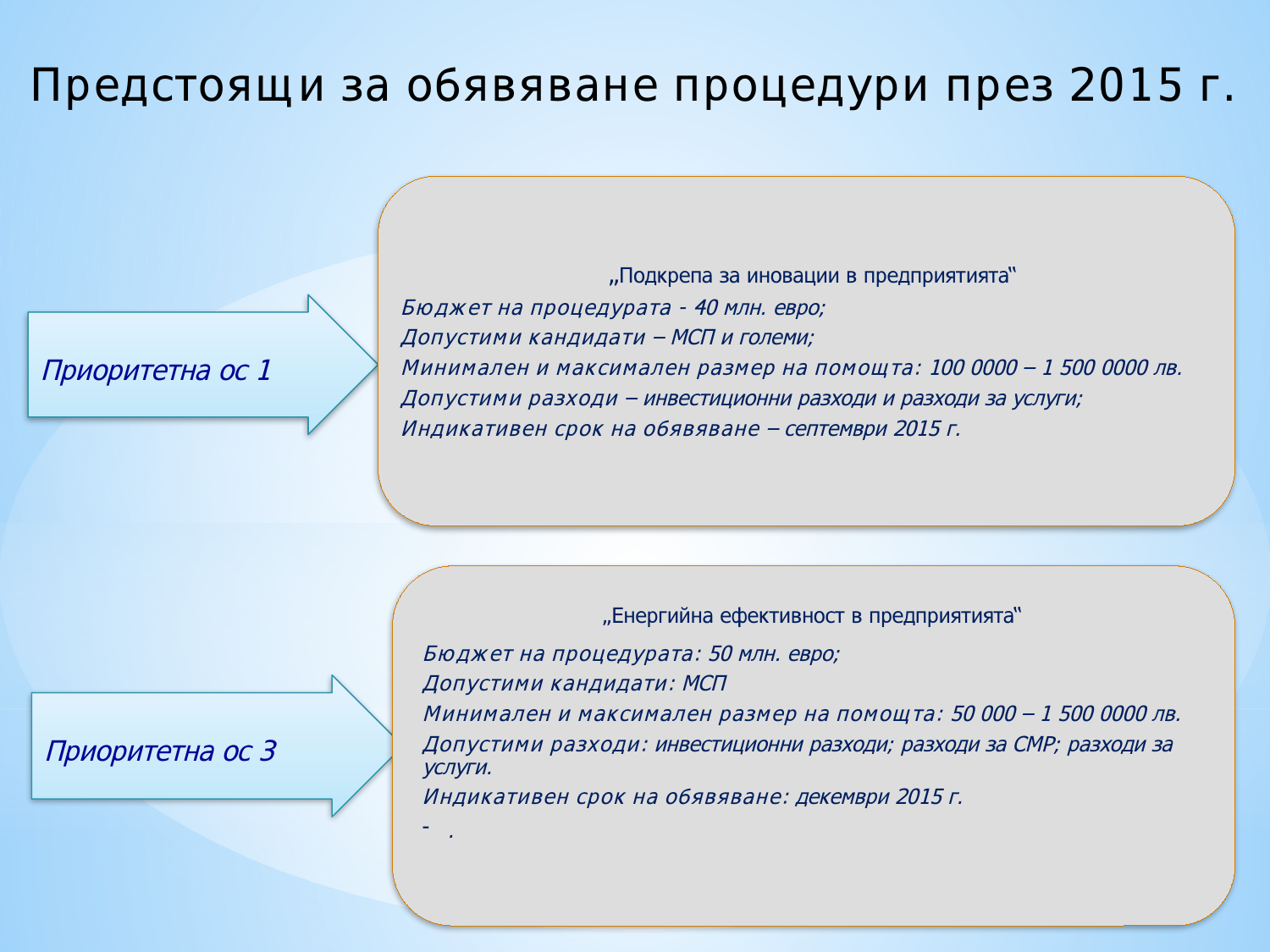

# Предстоящи за обявяване процедури през 2015 г.

„Подкрепа за иновации в предприятията“
Бюджет на процедурата - 40 млн. евро;
Допустими кандидати – МСП и големи;
Минимален и максимален размер на помощта: 100 0000 – 1 500 0000 лв.
Допустими разходи – инвестиционни разходи и разходи за услуги;
Индикативен срок на обявяване – септември 2015 г.

Приоритетна ос 1
„Енергийна ефективност в предприятията“
Бюджет на процедурата: 50 млн. евро;
Допустими кандидати: МСП
Минимален и максимален размер на помощта: 50 000 – 1 500 0000 лв.
Допустими разходи: инвестиционни разходи; разходи за СМР; разходи за услуги.
Индикативен срок на обявяване: декември 2015 г.
.

Приоритетна ос 3